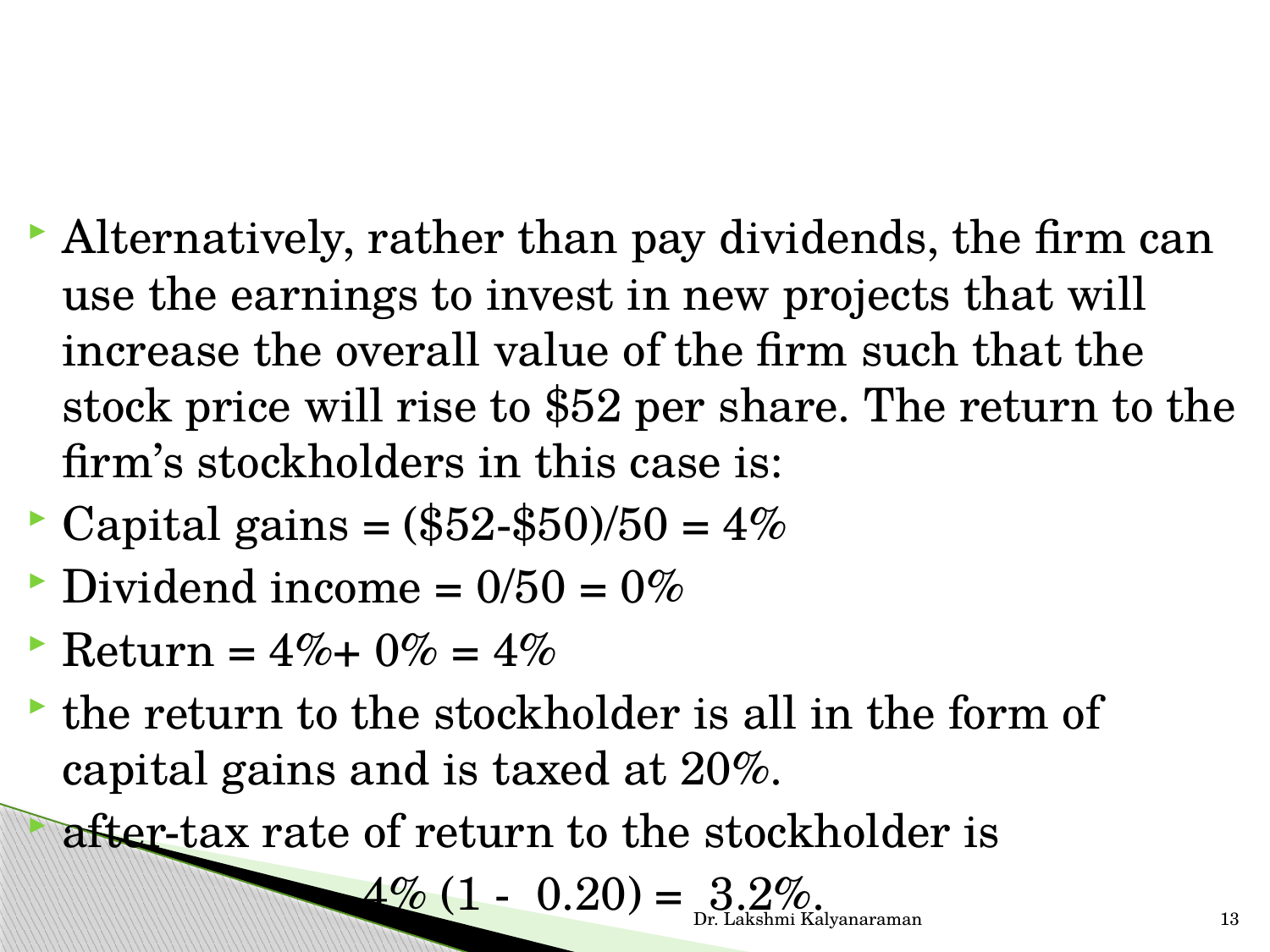

#
Alternatively, rather than pay dividends, the firm can use the earnings to invest in new projects that will increase the overall value of the firm such that the stock price will rise to $52 per share. The return to the firm’s stockholders in this case is:
Capital gains = ($52-$50)/50 = 4%
Dividend income = 0/50 = 0%
Return = 4%+ 0% = 4%
the return to the stockholder is all in the form of capital gains and is taxed at 20%.
after-tax rate of return to the stockholder is
                          4% (1 - 􏰀0.20) =􏰁 3.2%.

Dr. Lakshmi Kalyanaraman
13